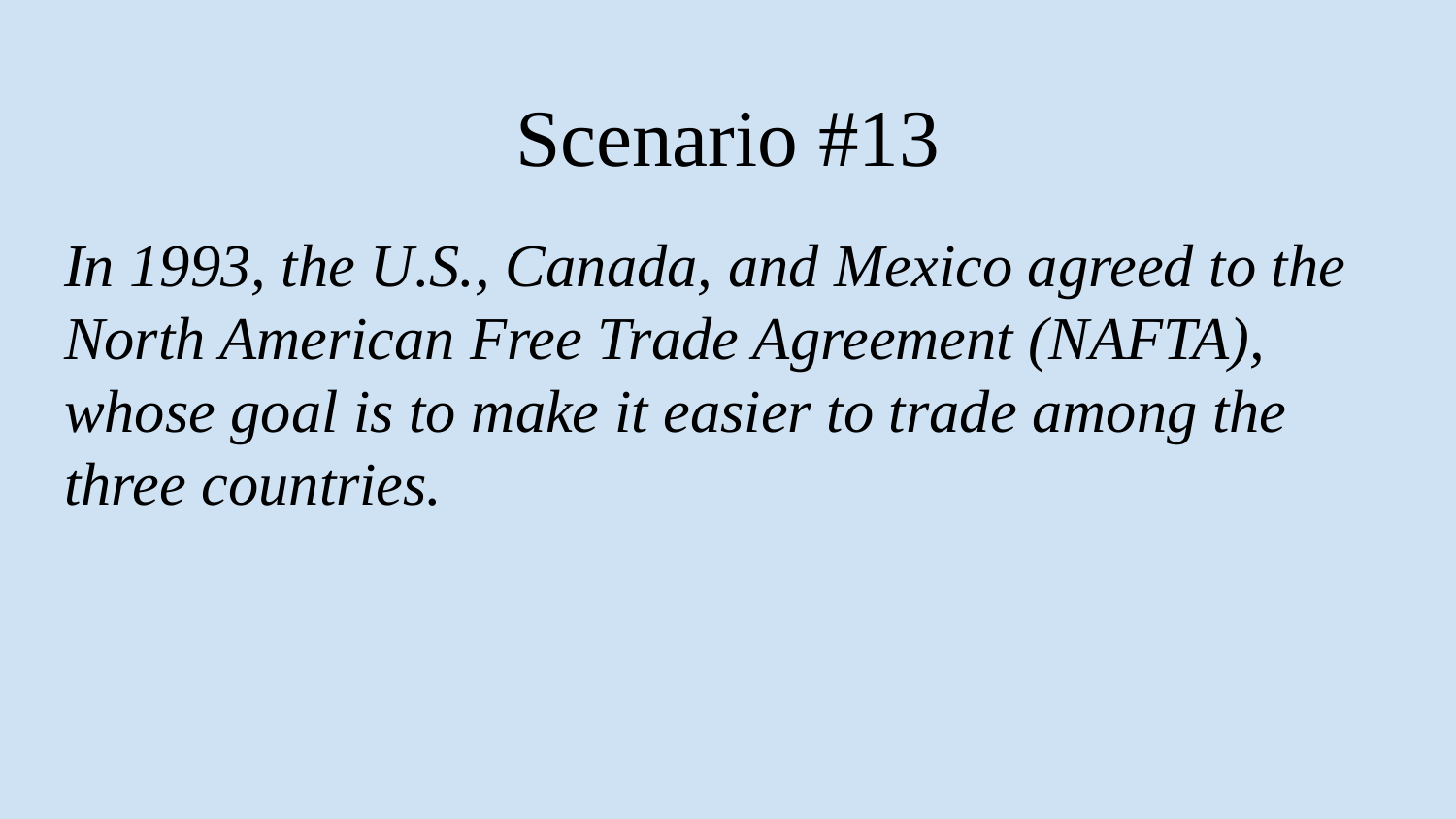

# Scenario #13
In 1993, the U.S., Canada, and Mexico agreed to the North American Free Trade Agreement (NAFTA), whose goal is to make it easier to trade among the three countries.